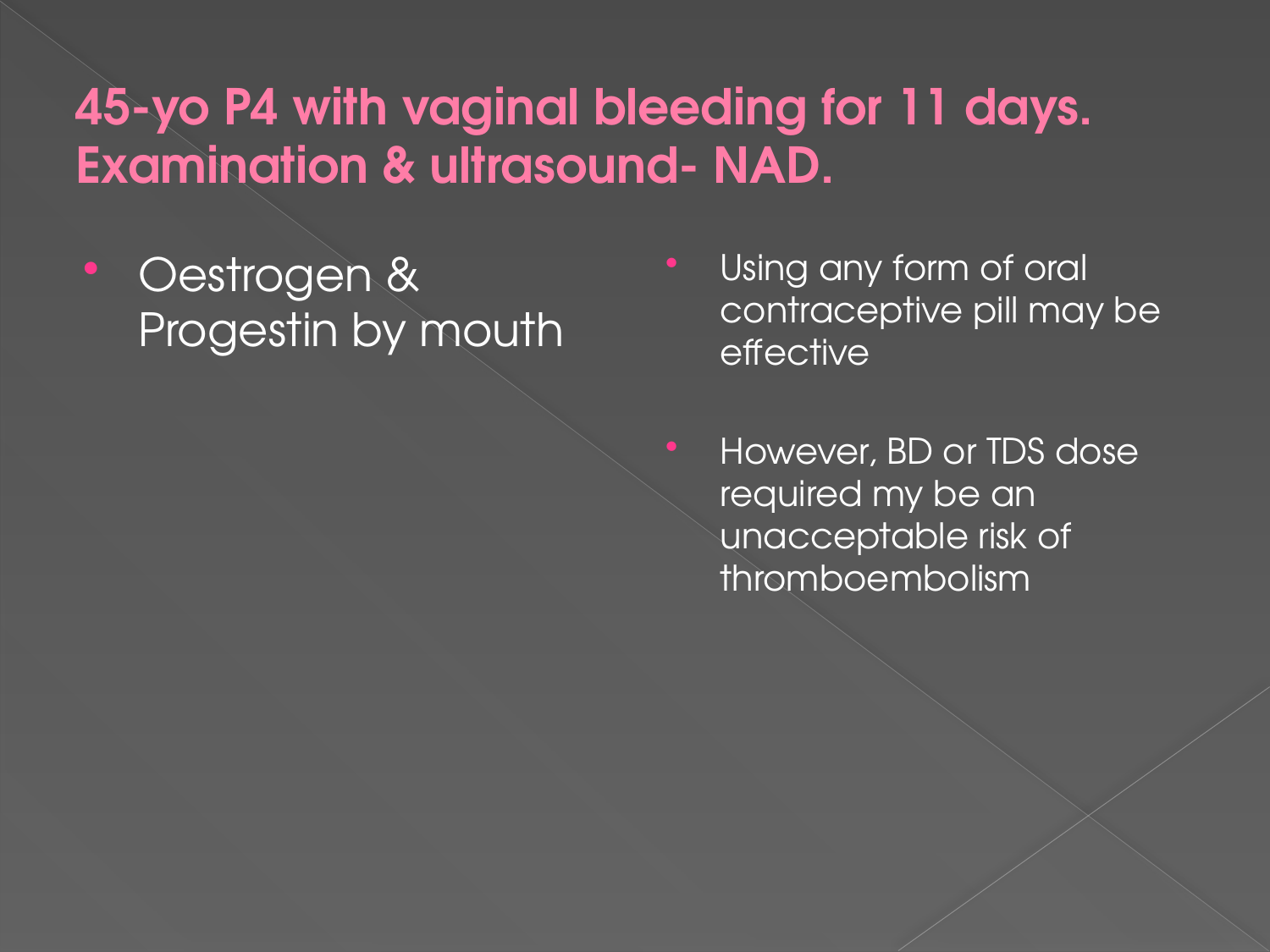

# 45-yo P4 with vaginal bleeding for 11 days. Examination & ultrasound- NAD.
Oestrogen & Progestin by mouth
Using any form of oral contraceptive pill may be effective

However, BD or TDS dose required my be an unacceptable risk of thromboembolism